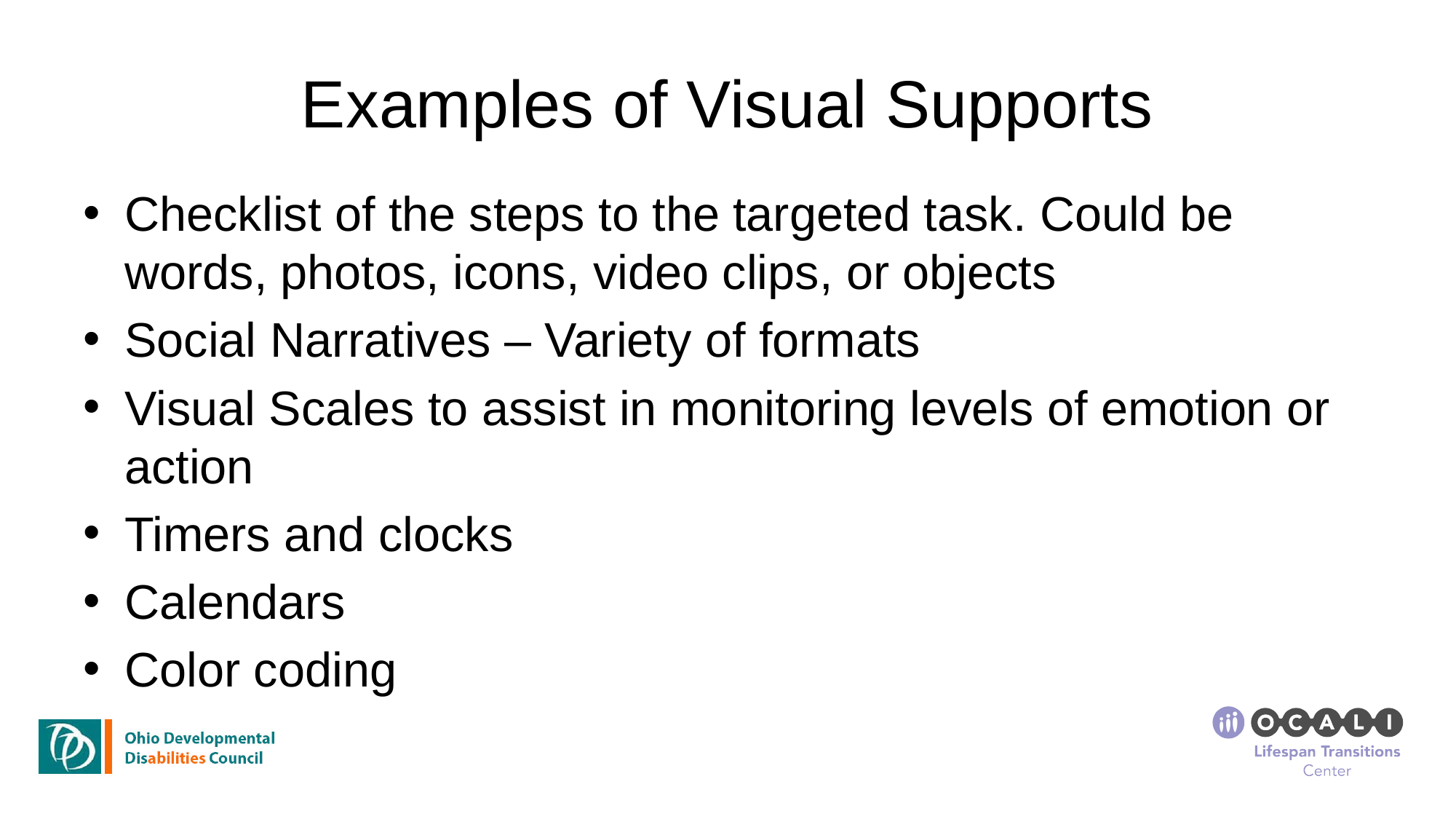

# Examples of Visual Supports
Checklist of the steps to the targeted task. Could be words, photos, icons, video clips, or objects
Social Narratives – Variety of formats
Visual Scales to assist in monitoring levels of emotion or action
Timers and clocks
Calendars
Color coding